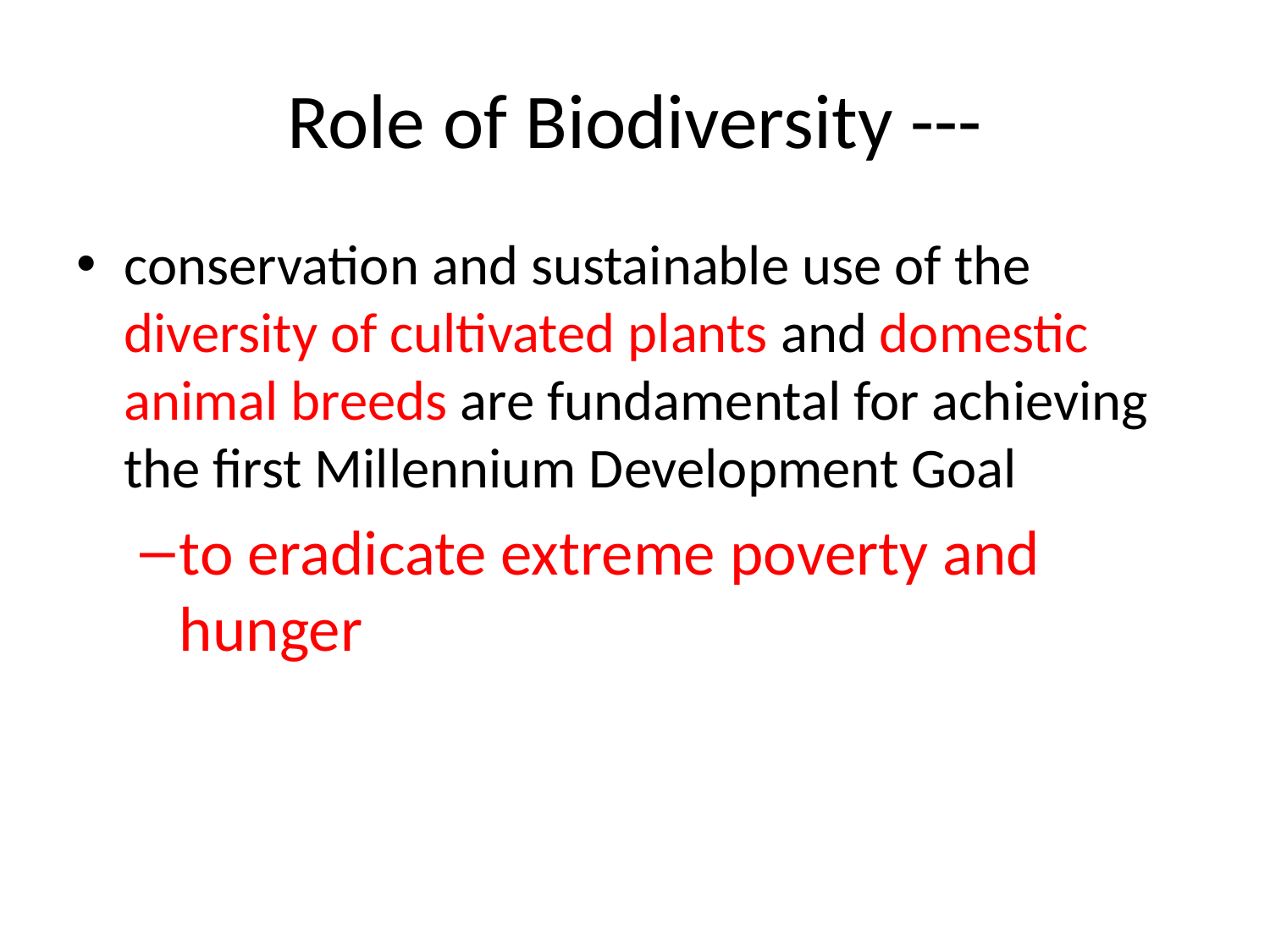

# Role of Biodiversity ---
conservation and sustainable use of the diversity of cultivated plants and domestic animal breeds are fundamental for achieving the first Millennium Development Goal
to eradicate extreme poverty and hunger